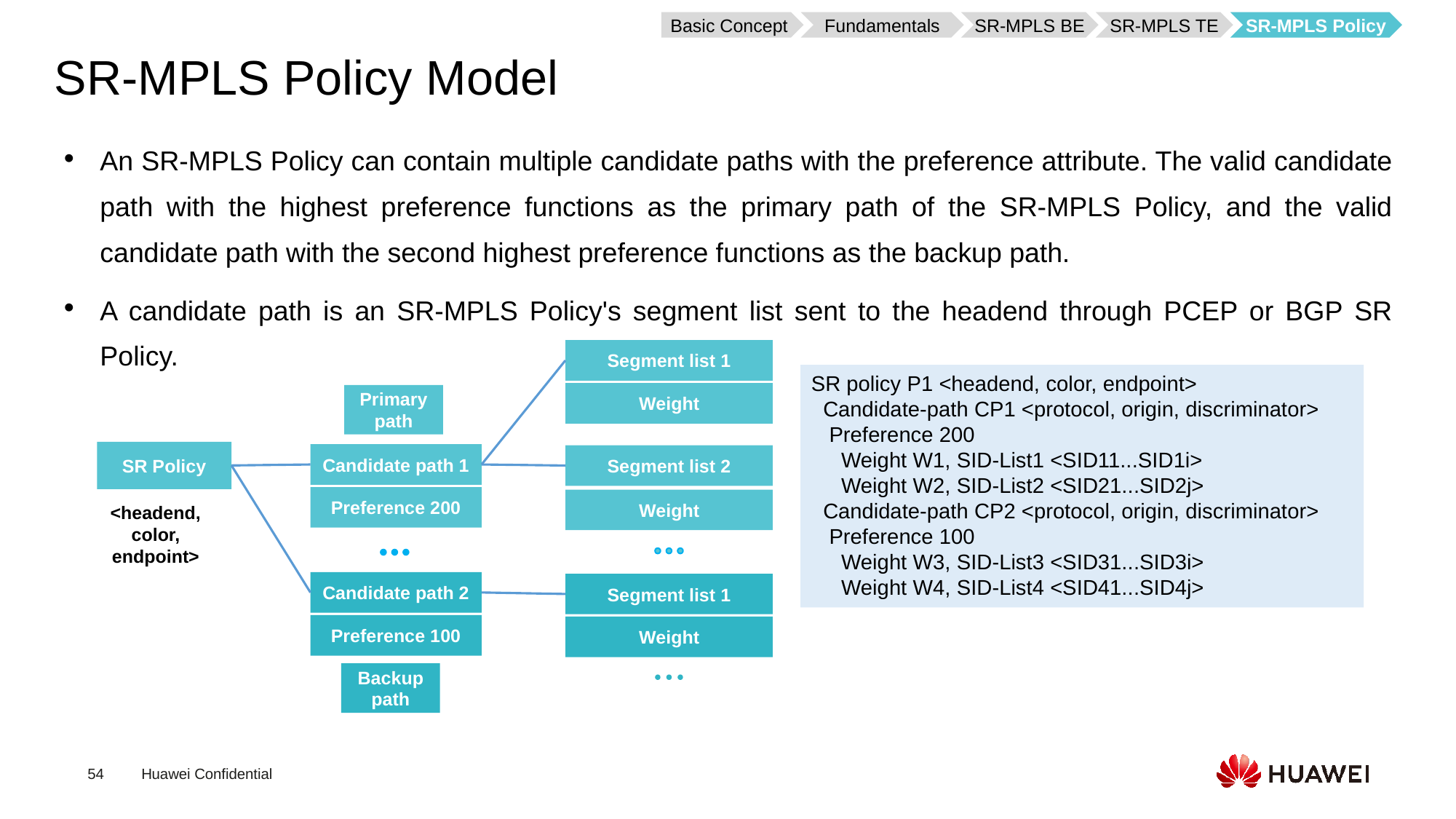

Basic Concept
Fundamentals
SR-MPLS BE
SR-MPLS TE
SR-MPLS Policy
# SR-MPLS Policy Model
An SR-MPLS Policy can contain multiple candidate paths with the preference attribute. The valid candidate path with the highest preference functions as the primary path of the SR-MPLS Policy, and the valid candidate path with the second highest preference functions as the backup path.
A candidate path is an SR-MPLS Policy's segment list sent to the headend through PCEP or BGP SR Policy.

Segment list 1
SR policy P1 <headend, color, endpoint>
  Candidate-path CP1 <protocol, origin, discriminator>
   Preference 200
     Weight W1, SID-List1 <SID11...SID1i>
     Weight W2, SID-List2 <SID21...SID2j>
  Candidate-path CP2 <protocol, origin, discriminator>
   Preference 100
     Weight W3, SID-List3 <SID31...SID3i>
     Weight W4, SID-List4 <SID41...SID4j>
Weight
Primary path
SR Policy
Candidate path 1
Segment list 2
Preference 200
Weight
<headend, color, endpoint>

Candidate path 2
Segment list 1
Preference 100
Weight
Backup path